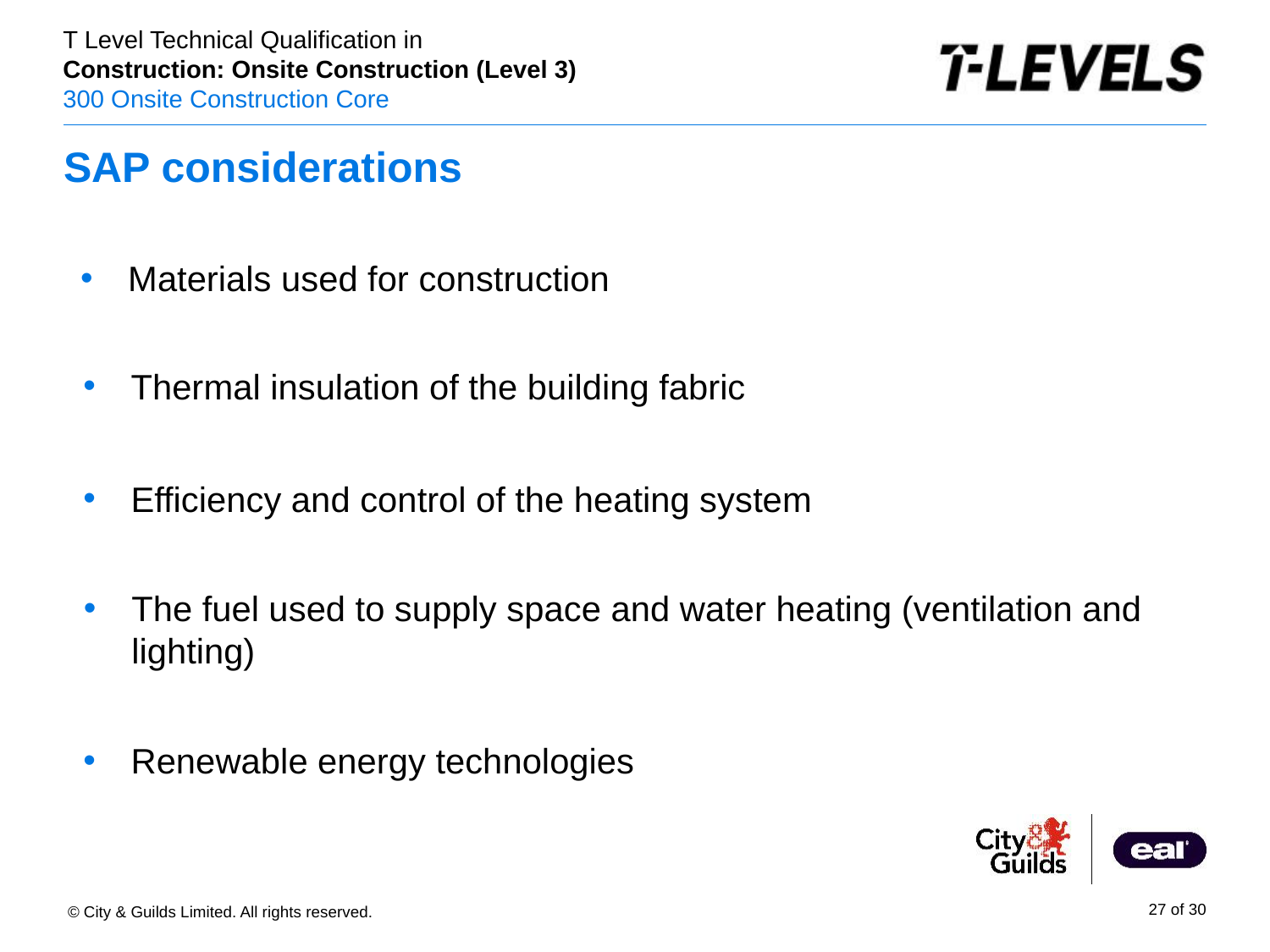

# SAP considerations
Materials used for construction
Thermal insulation of the building fabric
Efficiency and control of the heating system
The fuel used to supply space and water heating (ventilation and lighting)
Renewable energy technologies